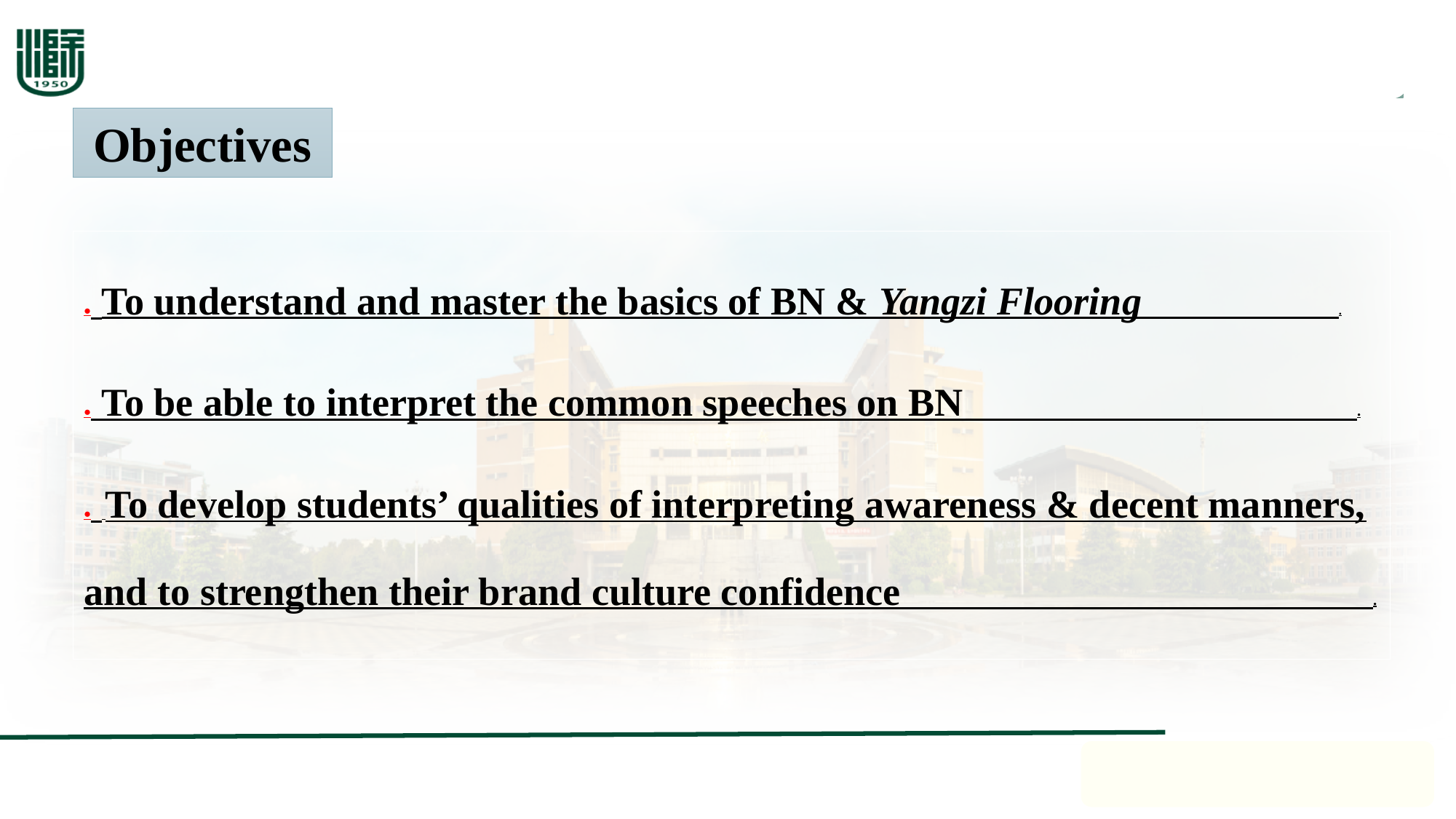

Objectives
● To understand and master the basics of BN & Yangzi Flooring                    .
● To be able to interpret the common speeches on BN                                        .
●  To develop students’ qualities of interpreting awareness & decent manners, and to strengthen their brand culture confidence                                                .